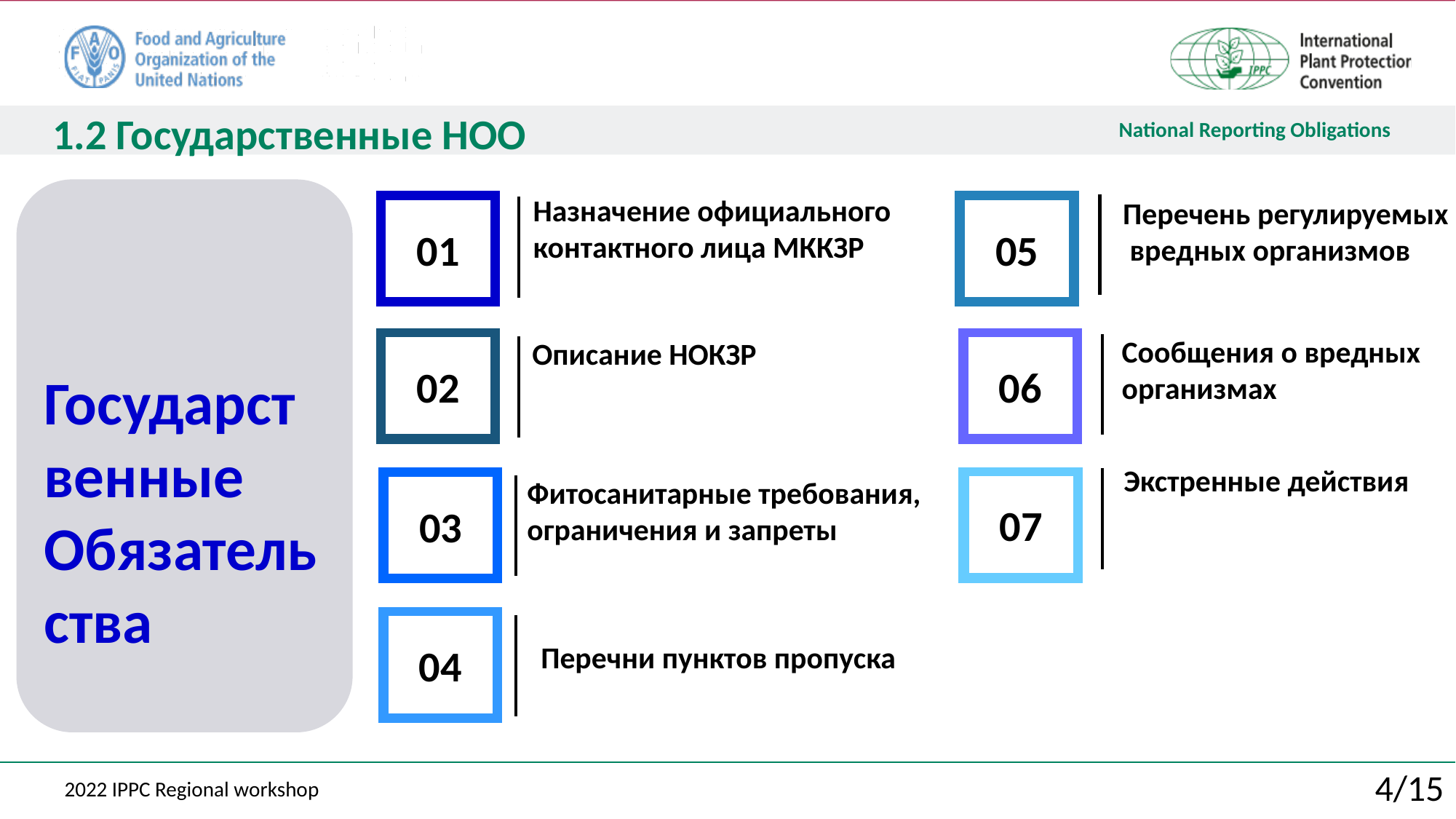

1.2 Государственные НОО

Назначение официального контактного лица МККЗР
Перечень регулируемых
 вредных организмов

01
05
Сообщения о вредных
организмах
Описание НОКЗР

02
06
Государст
венные
Обязатель
ства
Экстренные действия

Фитосанитарные требования,
ограничения и запреты
07
03

04
Перечни пунктов пропуска
4/15